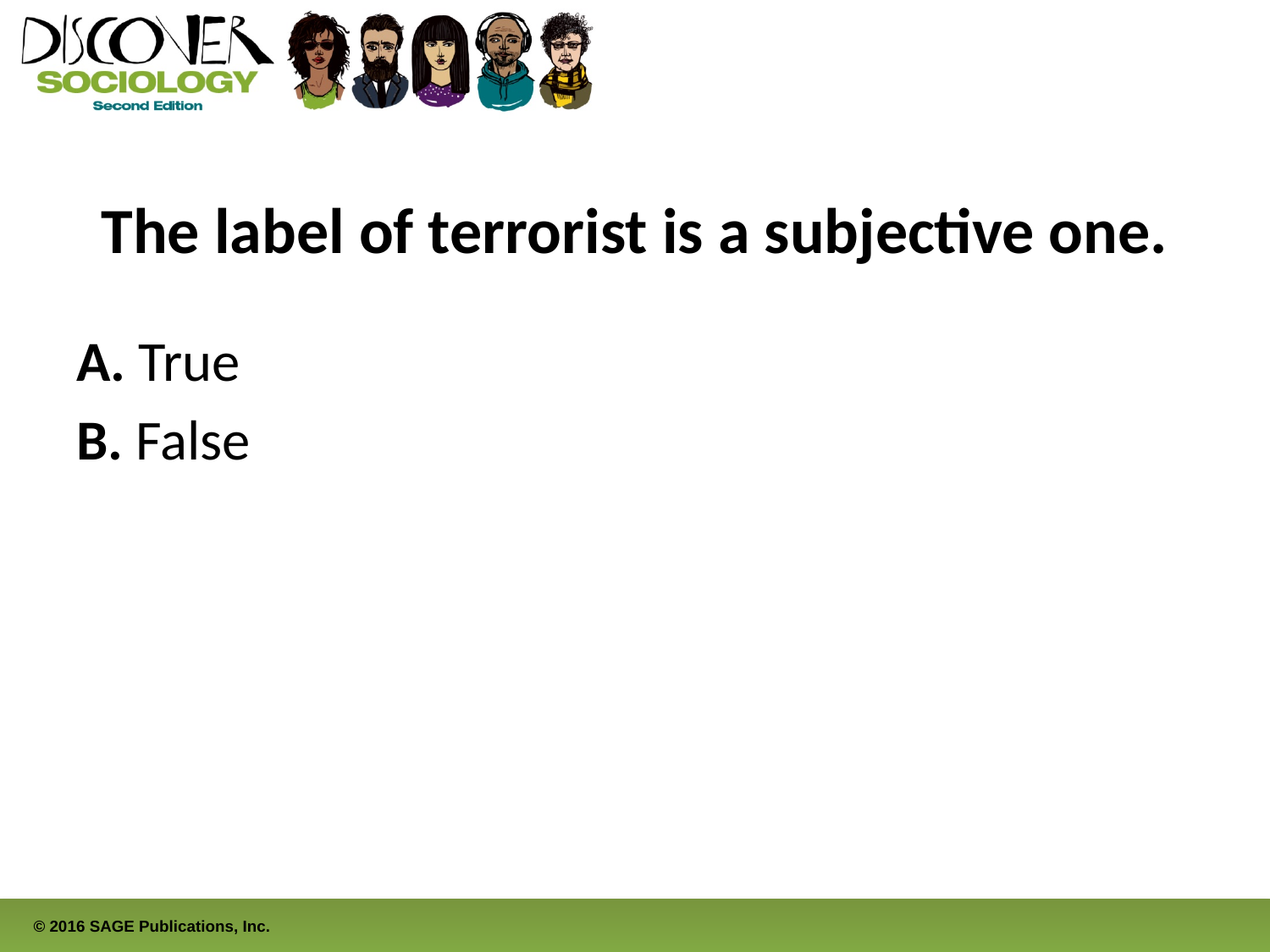

# The label of terrorist is a subjective one.
A. True
B. False